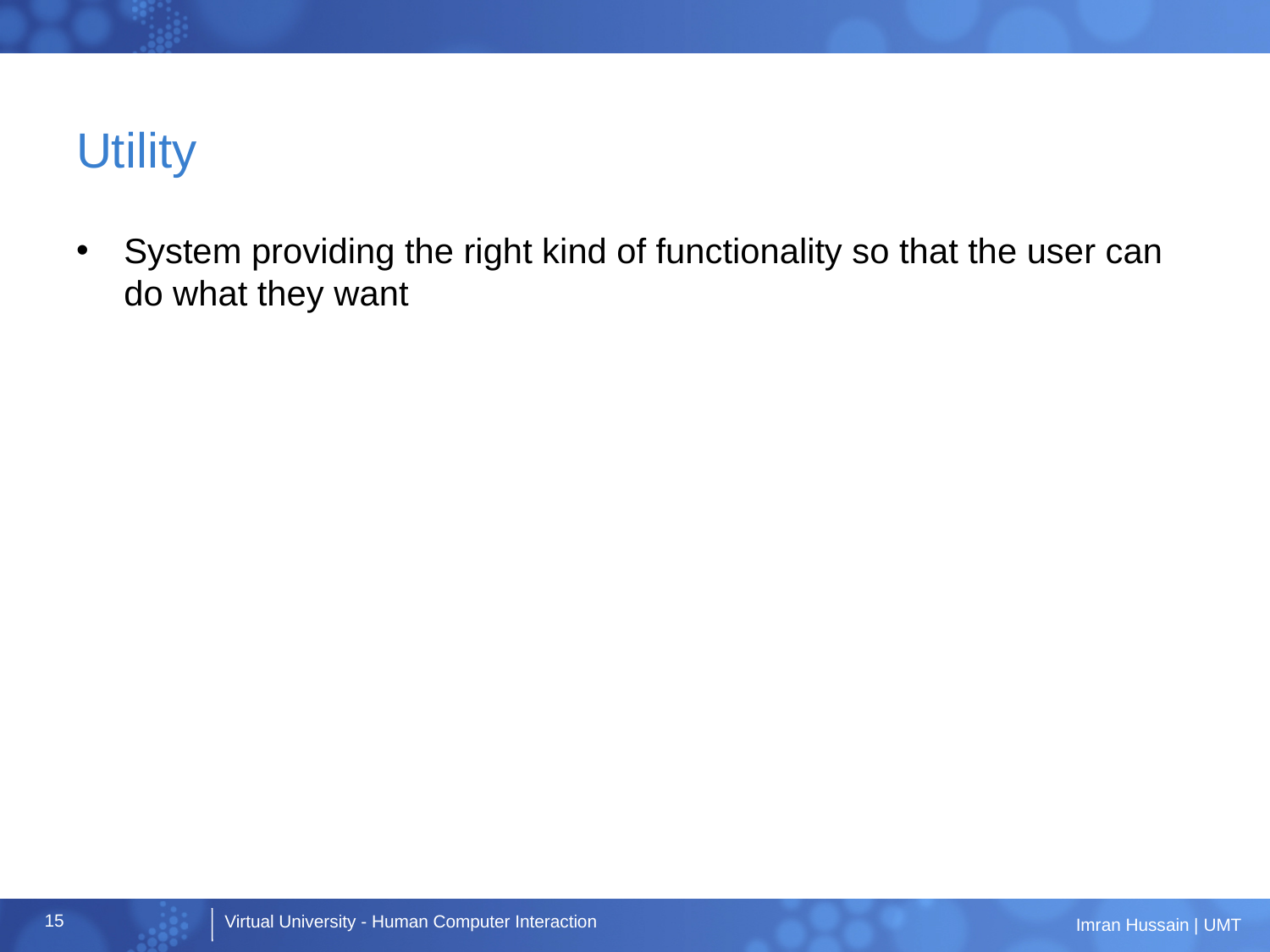

# Utility
System providing the right kind of functionality so that the user can do what they want